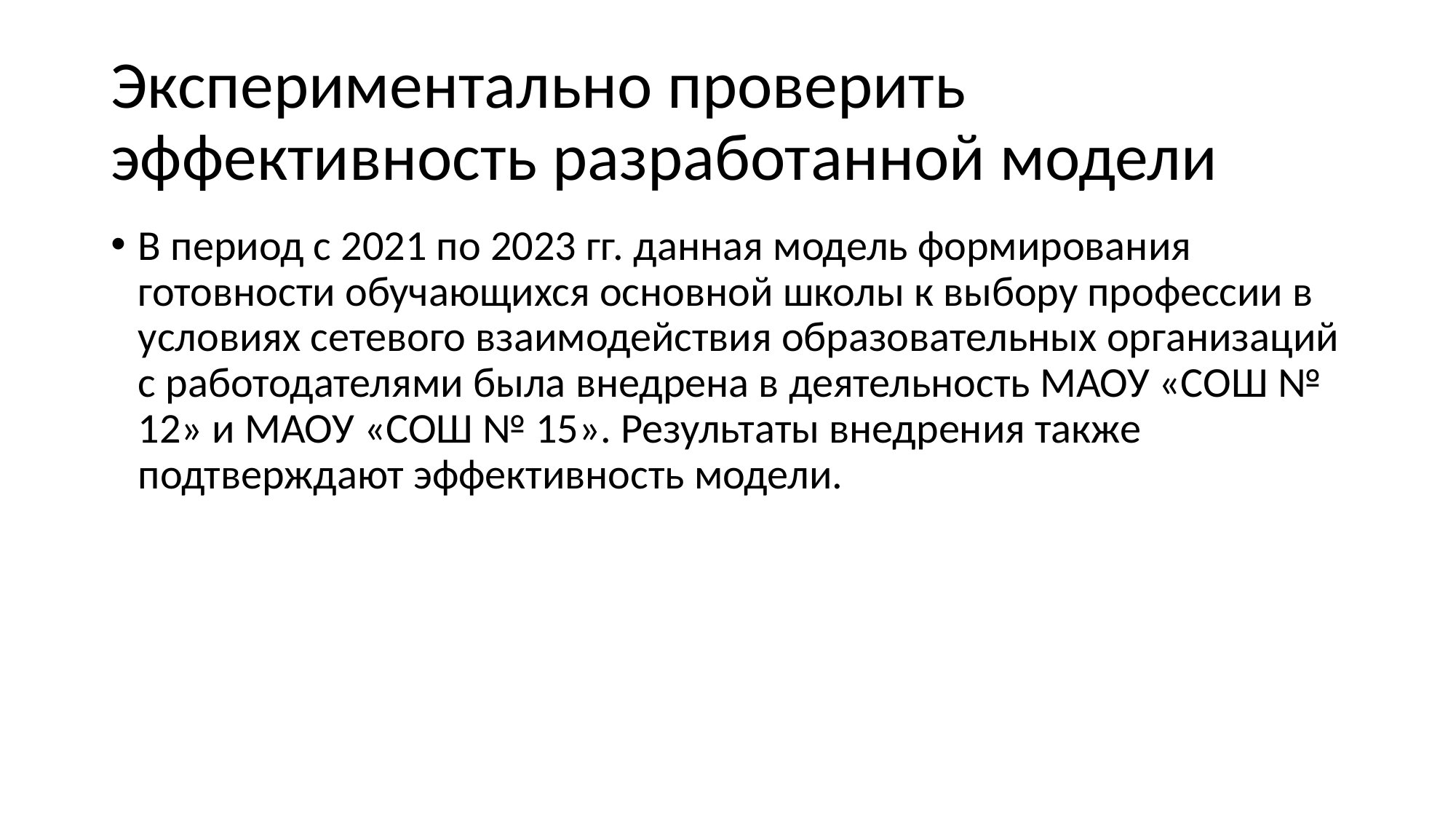

# Экспериментально проверить эффективность разработанной модели
В период с 2021 по 2023 гг. данная модель формирования готовности обучающихся основной школы к выбору профессии в условиях сетевого взаимодействия образовательных организаций с работодателями была внедрена в деятельность МАОУ «СОШ № 12» и МАОУ «СОШ № 15». Результаты внедрения также подтверждают эффективность модели.